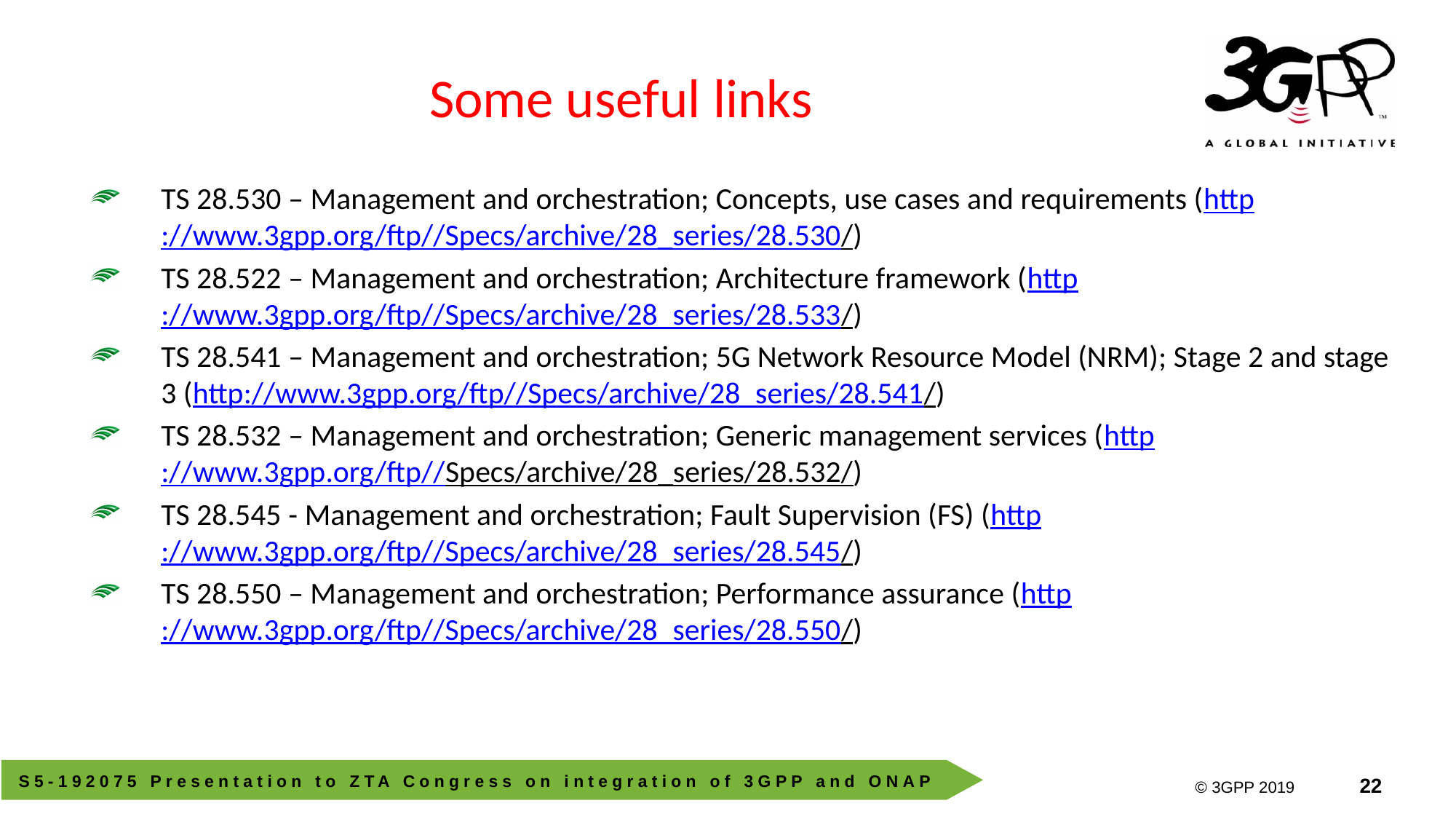

# Some useful links
TS 28.530 – Management and orchestration; Concepts, use cases and requirements (http://www.3gpp.org/ftp//Specs/archive/28_series/28.530/)
TS 28.522 – Management and orchestration; Architecture framework (http://www.3gpp.org/ftp//Specs/archive/28_series/28.533/)
TS 28.541 – Management and orchestration; 5G Network Resource Model (NRM); Stage 2 and stage 3 (http://www.3gpp.org/ftp//Specs/archive/28_series/28.541/)
TS 28.532 – Management and orchestration; Generic management services (http://www.3gpp.org/ftp//Specs/archive/28_series/28.532/)
TS 28.545 - Management and orchestration; Fault Supervision (FS) (http://www.3gpp.org/ftp//Specs/archive/28_series/28.545/)
TS 28.550 – Management and orchestration; Performance assurance (http://www.3gpp.org/ftp//Specs/archive/28_series/28.550/)